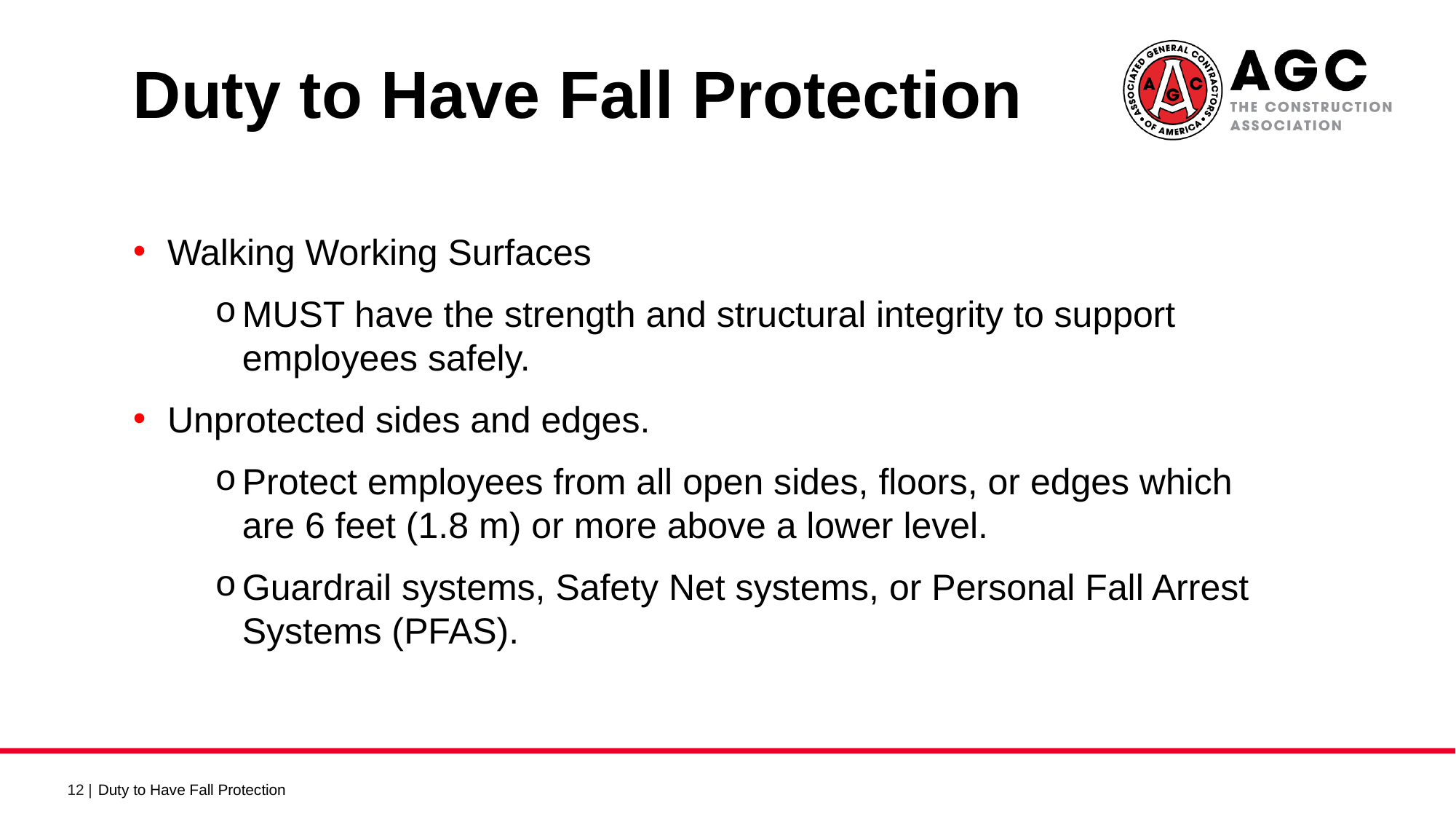

Duty to Have Fall Protection 2
Walking Working Surfaces
MUST have the strength and structural integrity to support employees safely.
Unprotected sides and edges.
Protect employees from all open sides, floors, or edges which are 6 feet (1.8 m) or more above a lower level.
Guardrail systems, Safety Net systems, or Personal Fall Arrest Systems (PFAS).
Duty to Have Fall Protection